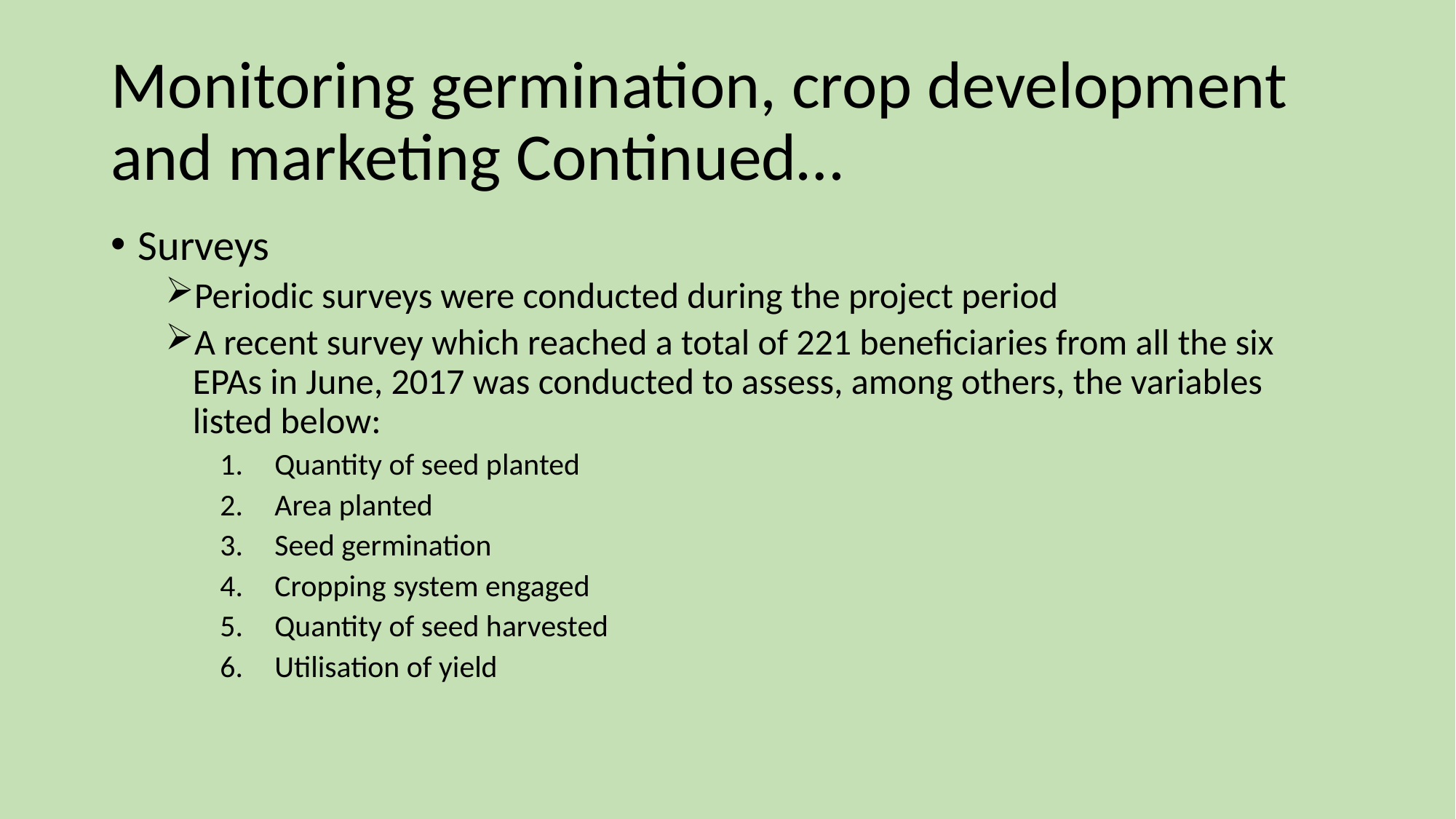

# Monitoring germination, crop development and marketing Continued…
Surveys
Periodic surveys were conducted during the project period
A recent survey which reached a total of 221 beneficiaries from all the six EPAs in June, 2017 was conducted to assess, among others, the variables listed below:
Quantity of seed planted
Area planted
Seed germination
Cropping system engaged
Quantity of seed harvested
Utilisation of yield